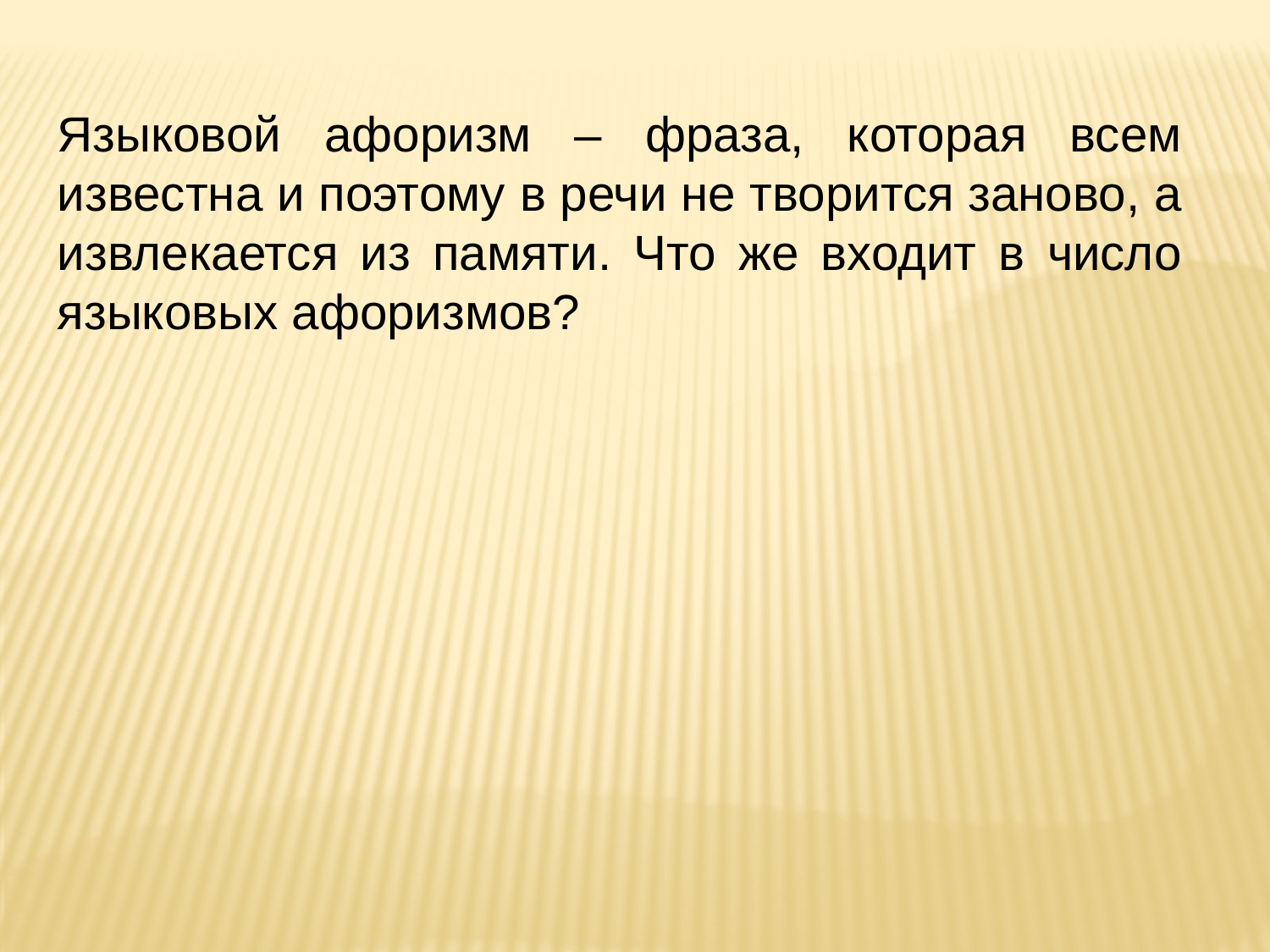

Языковой афоризм – фраза, которая всем известна и поэтому в речи не творится заново, а извлекается из памяти. Что же входит в число языковых афоризмов?